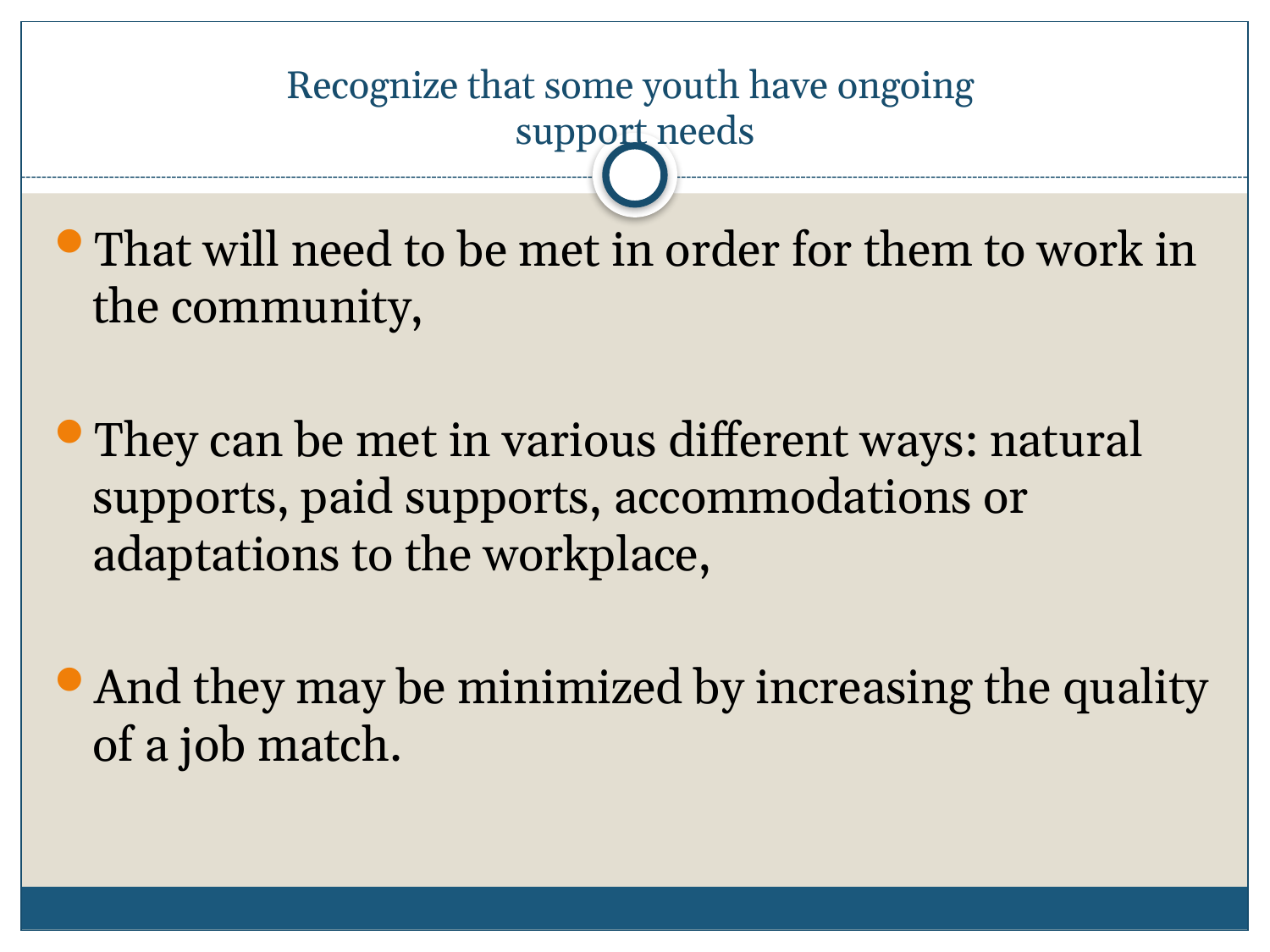

# Recognize that some youth have ongoing support needs
That will need to be met in order for them to work in the community,

They can be met in various different ways: natural supports, paid supports, accommodations or adaptations to the workplace,

And they may be minimized by increasing the quality of a job match.